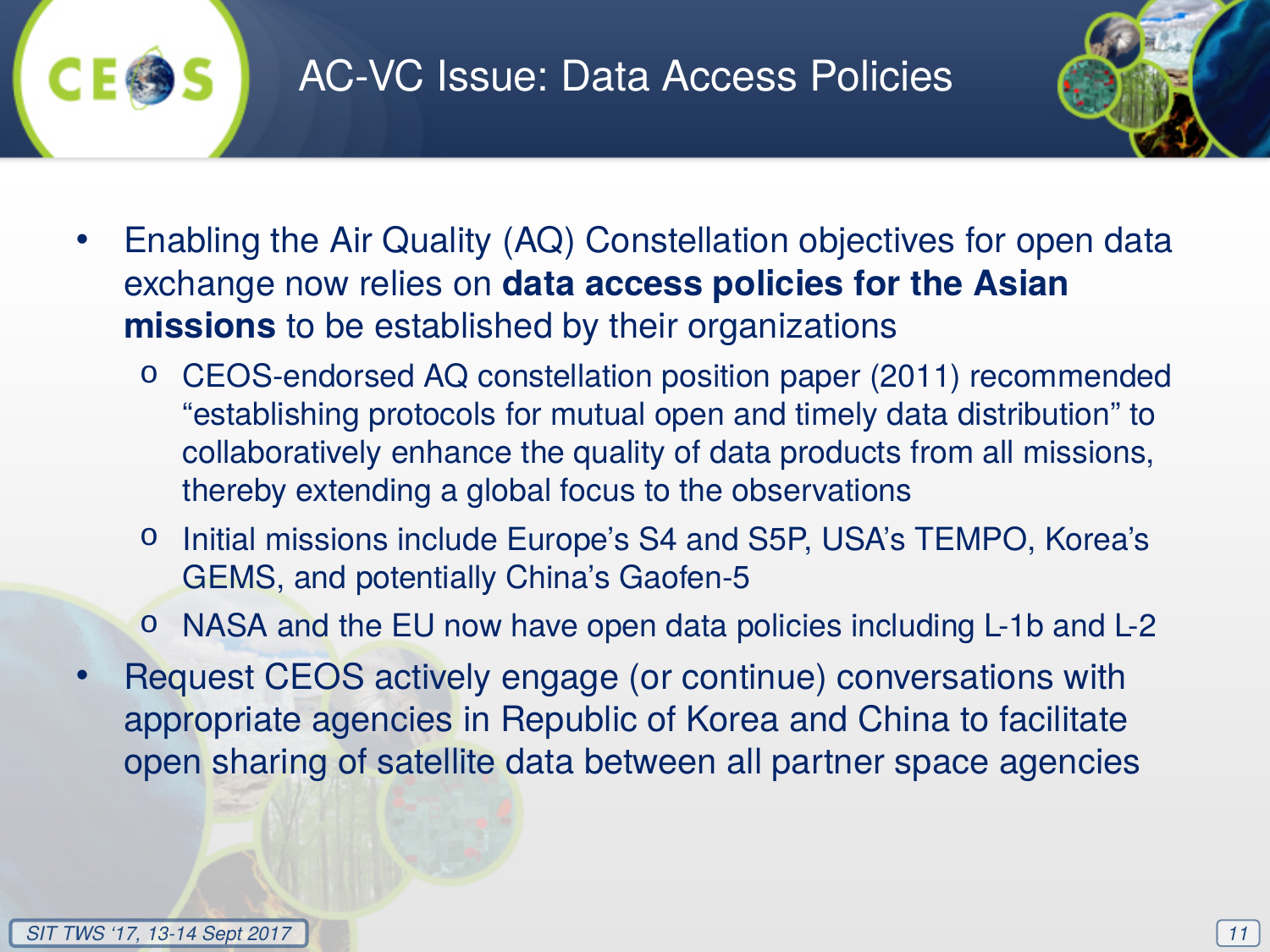

AC-VC Issue: Data Access Policies
Enabling the Air Quality (AQ) Constellation objectives for open data exchange now relies on data access policies for the Asian missions to be established by their organizations
CEOS-endorsed AQ constellation position paper (2011) recommended “establishing protocols for mutual open and timely data distribution” to collaboratively enhance the quality of data products from all missions, thereby extending a global focus to the observations
Initial missions include Europe’s S4 and S5P, USA’s TEMPO, Korea’s GEMS, and potentially China’s Gaofen-5
NASA and the EU now have open data policies including L-1b and L-2
Request CEOS actively engage (or continue) conversations with appropriate agencies in Republic of Korea and China to facilitate open sharing of satellite data between all partner space agencies
11